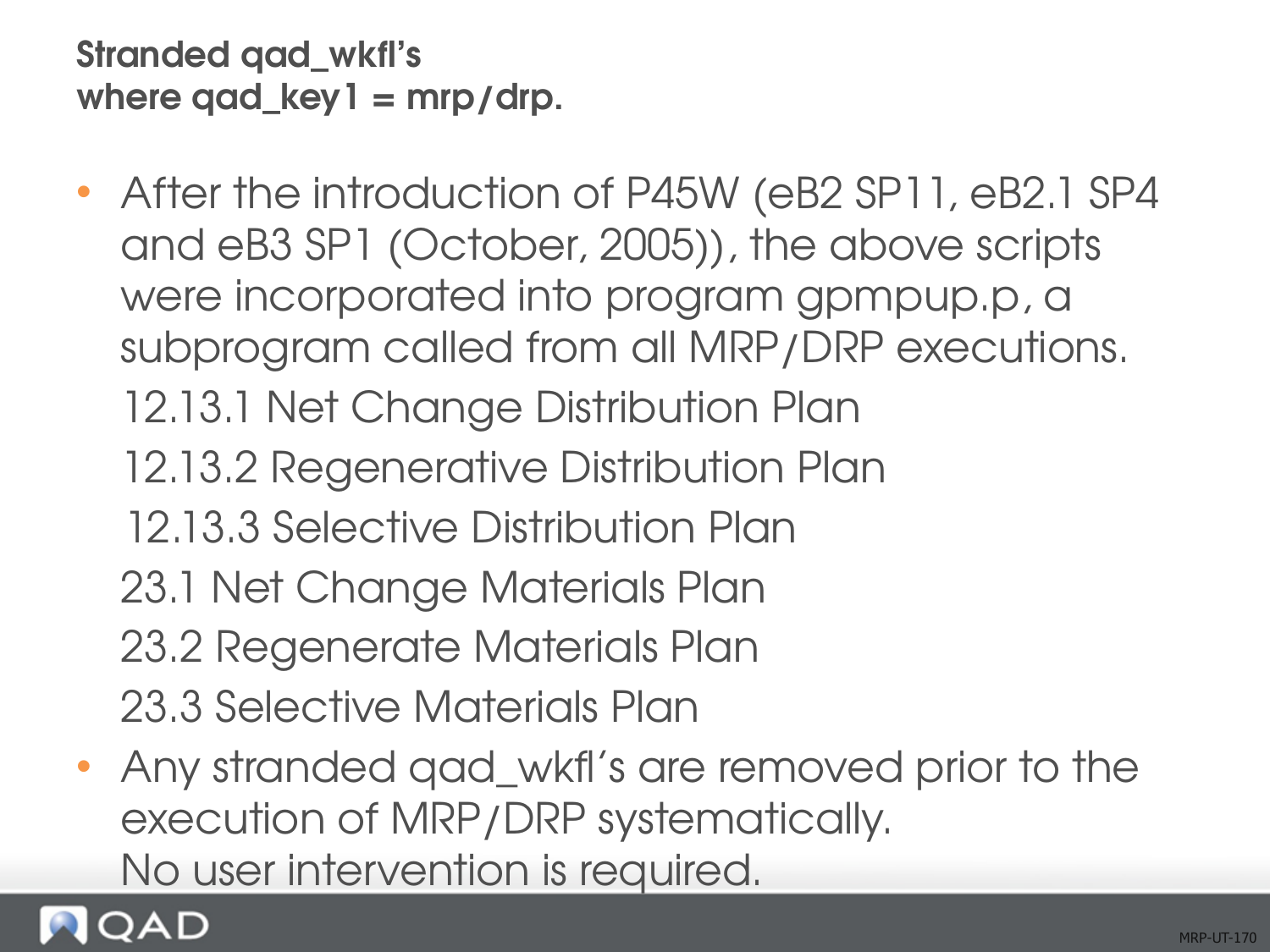

# Stranded qad_wkfl’s where qad_key1 = mrp/drp.
After the introduction of P45W (eB2 SP11, eB2.1 SP4 and eB3 SP1 (October, 2005)), the above scripts were incorporated into program gpmpup.p, a subprogram called from all MRP/DRP executions.
	12.13.1 Net Change Distribution Plan
	12.13.2 Regenerative Distribution Plan
    12.13.3 Selective Distribution Plan
	23.1 Net Change Materials Plan
	23.2 Regenerate Materials Plan
	23.3 Selective Materials Plan
Any stranded qad_wkfl’s are removed prior to the execution of MRP/DRP systematically.
No user intervention is required.
MRP-UT-170